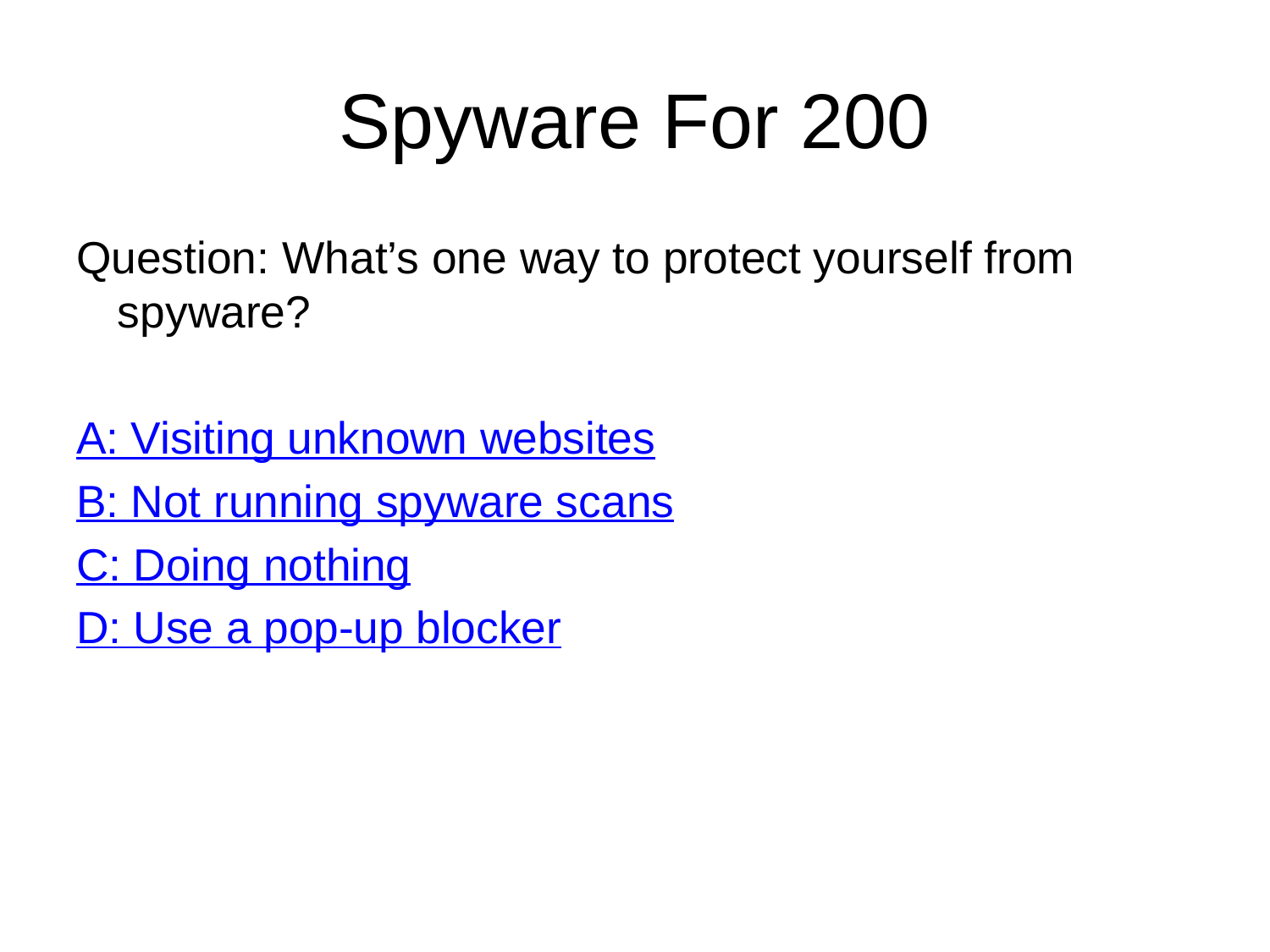

# Spyware For 200
Question: What’s one way to protect yourself from spyware?

A: Visiting unknown websites
B: Not running spyware scans
C: Doing nothing
D: Use a pop-up blocker